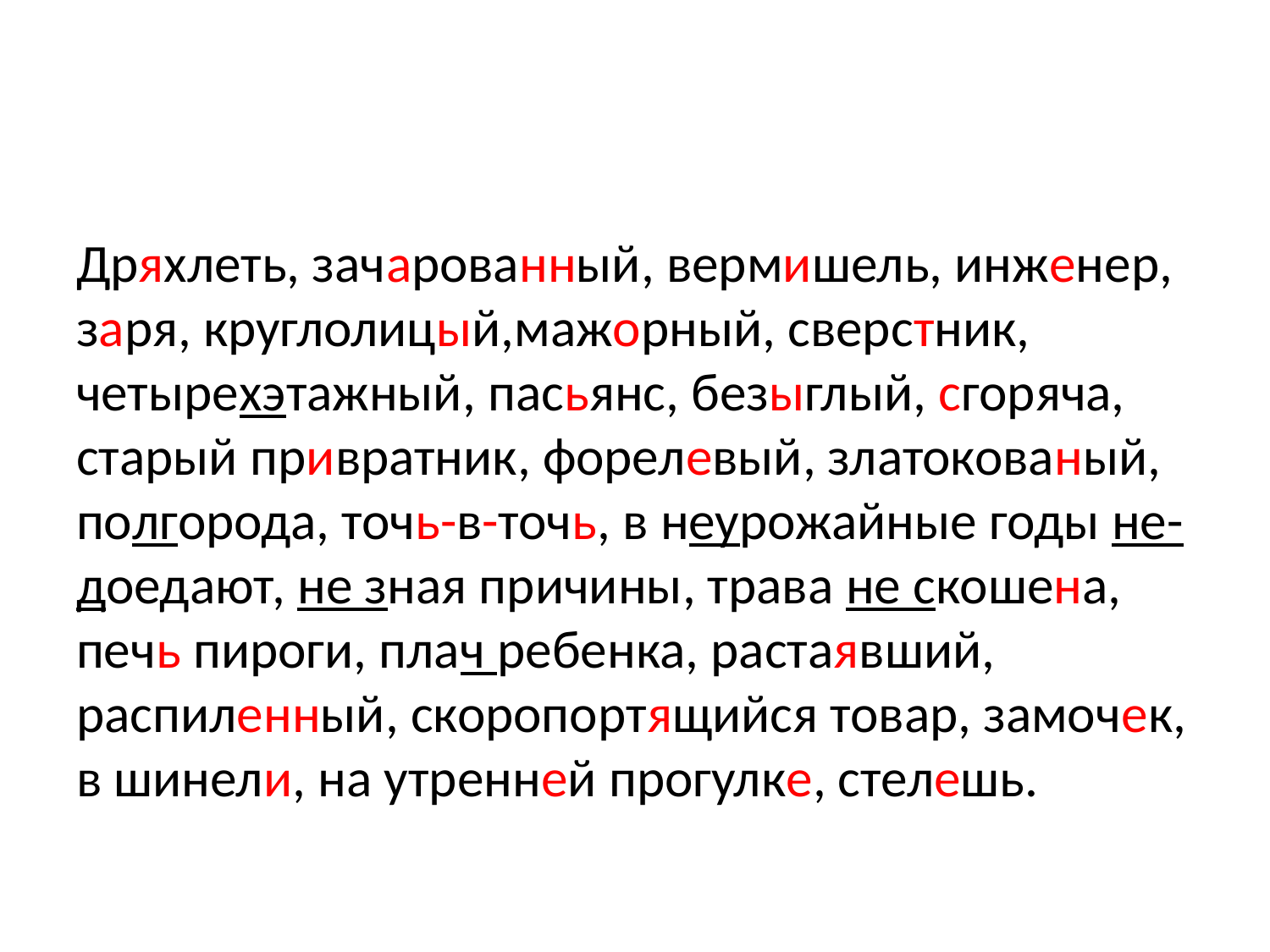

#
Дряхлеть, зачарованный, вермишель, инженер, заря, круглолицый,мажорный, сверстник, четырехэтажный, пасьянс, безыглый, сгоряча, старый привратник, форелевый, златокованый, полгорода, точь-в-точь, в неурожайные годы не- доедают, не зная причины, трава не скошена, печь пироги, плач ребенка, растаявший, распиленный, скоропортящийся товар, замочек, в шинели, на утренней прогулке, стелешь.